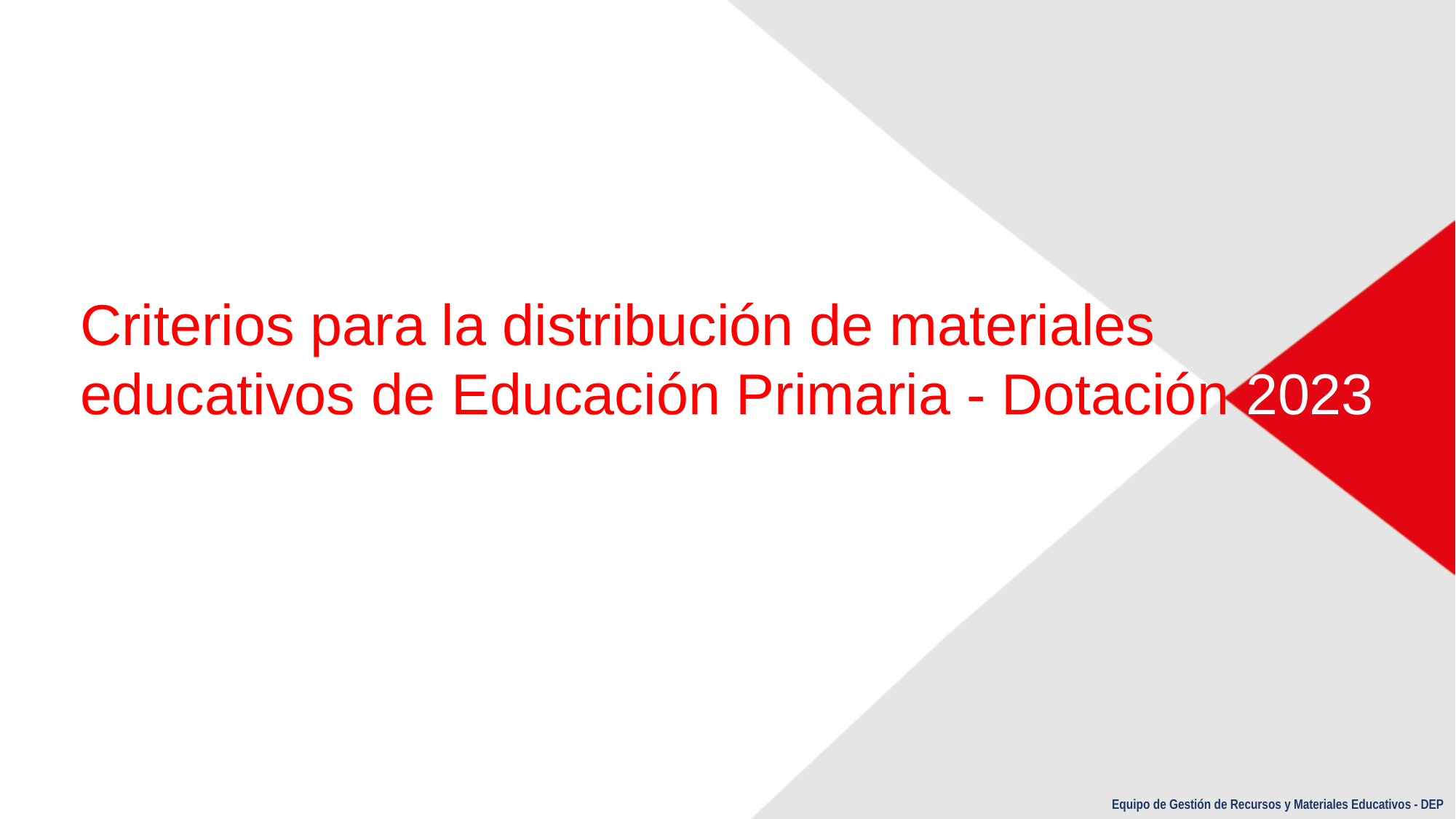

Criterios para la distribución de materiales
educativos de Educación Primaria - Dotación 2023